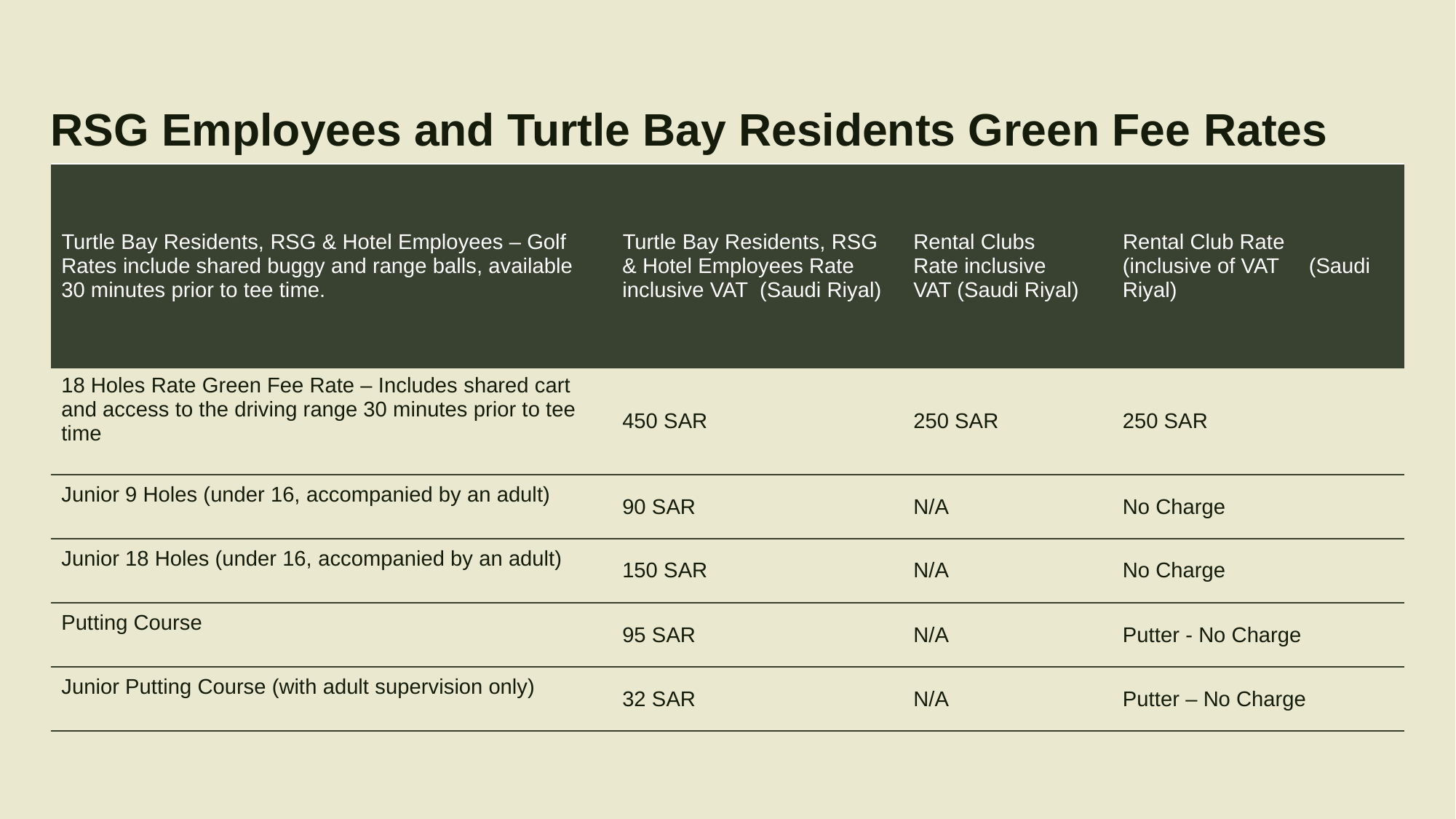

# RSG Employees and Turtle Bay Residents Green Fee Rates
| Turtle Bay Residents, RSG & Hotel Employees – Golf Rates include shared buggy and range balls, available 30 minutes prior to tee time. | Turtle Bay Residents, RSG & Hotel Employees Rate inclusive VAT (Saudi Riyal) | Rental Clubs Rate inclusive VAT (Saudi Riyal) | Rental Club Rate (inclusive of VAT (Saudi Riyal) |
| --- | --- | --- | --- |
| 18 Holes Rate Green Fee Rate – Includes shared cart and access to the driving range 30 minutes prior to tee time | 450 SAR | 250 SAR | 250 SAR |
| Junior 9 Holes (under 16, accompanied by an adult) | 90 SAR | N/A | No Charge |
| Junior 18 Holes (under 16, accompanied by an adult) | 150 SAR | N/A | No Charge |
| Putting Course | 95 SAR | N/A | Putter - No Charge |
| Junior Putting Course (with adult supervision only) | 32 SAR | N/A | Putter – No Charge |